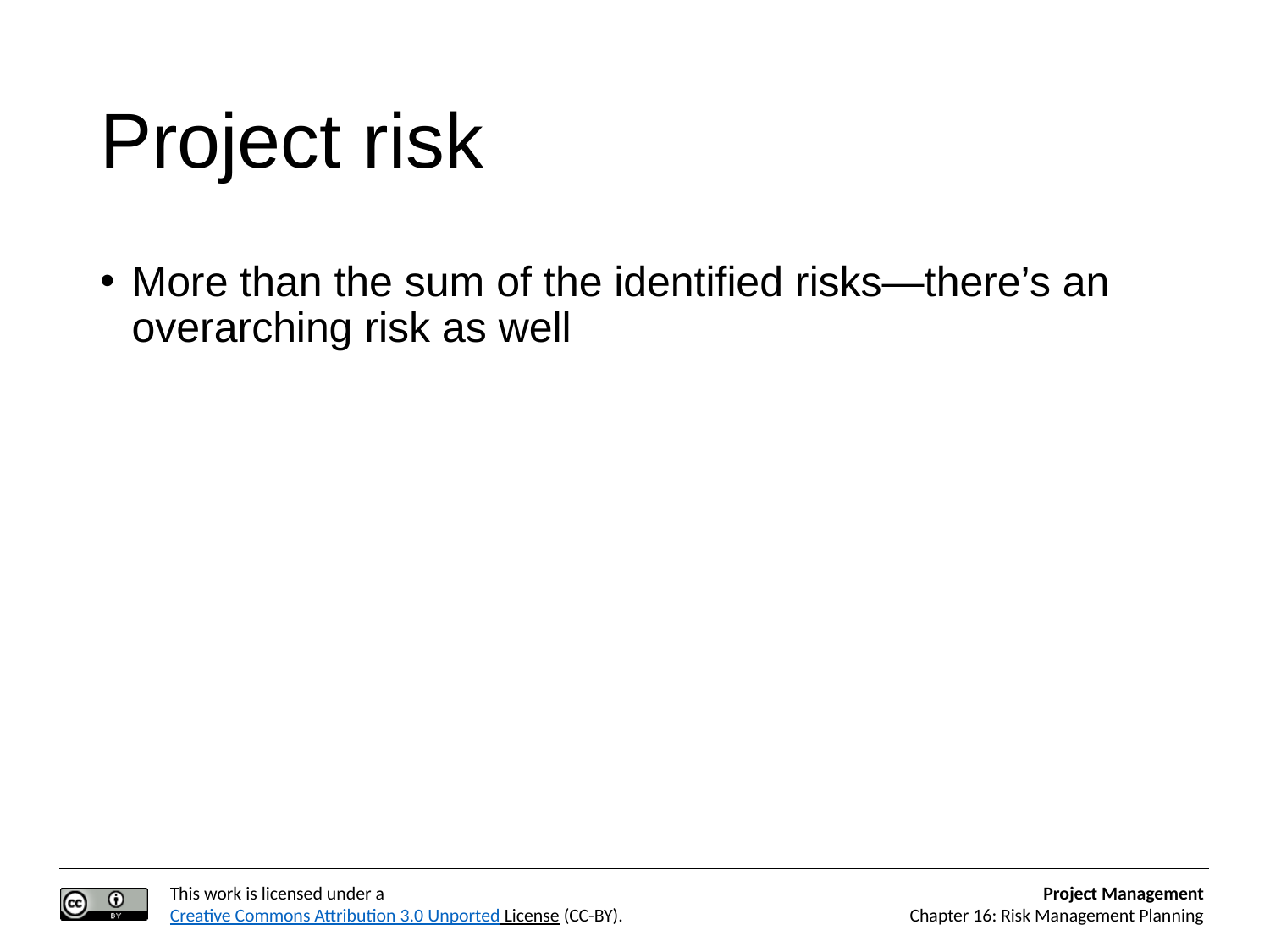

# Project risk
More than the sum of the identified risks—there’s an overarching risk as well